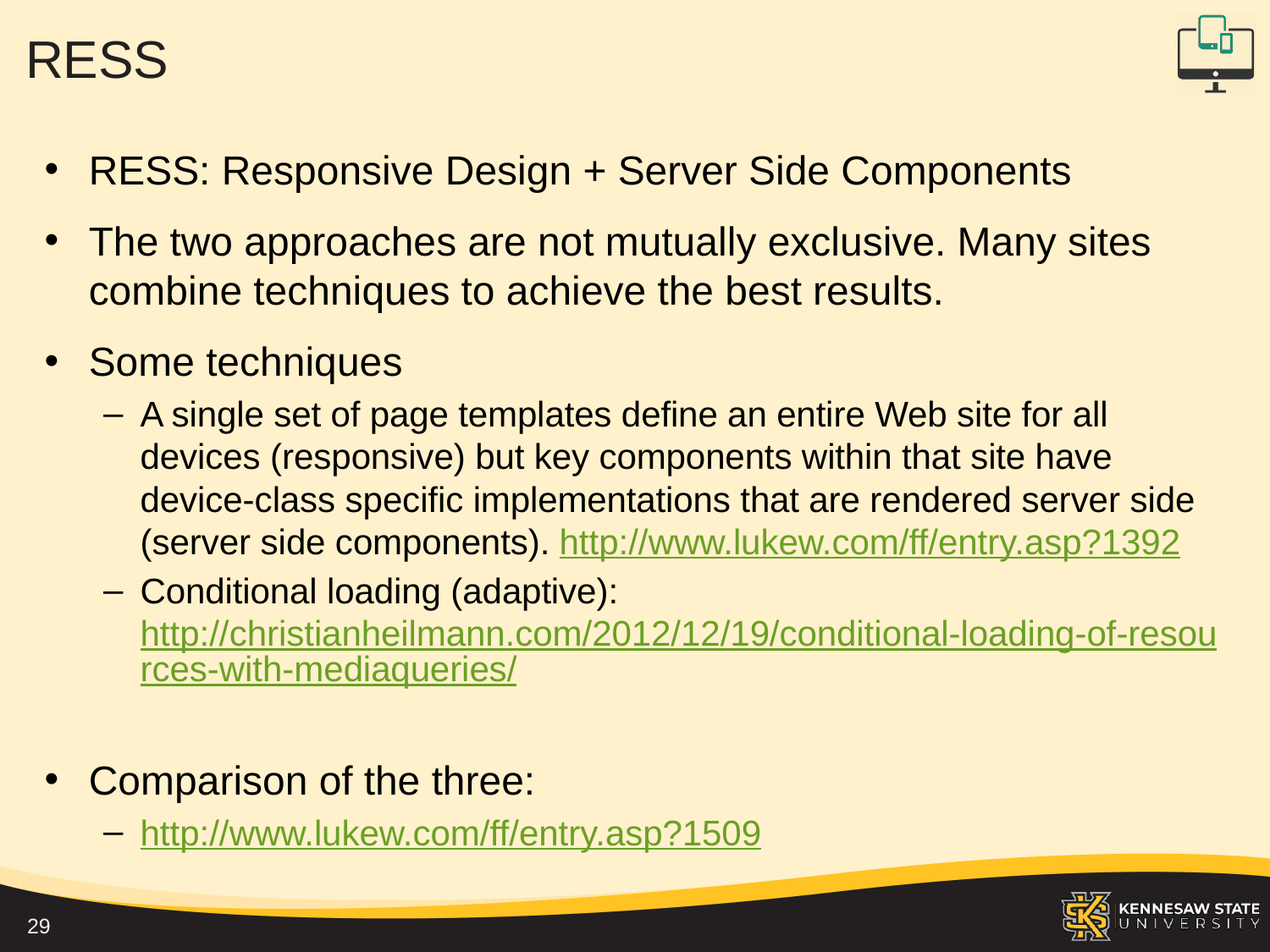

# RESS
RESS: Responsive Design + Server Side Components
The two approaches are not mutually exclusive. Many sites combine techniques to achieve the best results.
Some techniques
A single set of page templates define an entire Web site for all devices (responsive) but key components within that site have device-class specific implementations that are rendered server side (server side components). http://www.lukew.com/ff/entry.asp?1392
Conditional loading (adaptive): http://christianheilmann.com/2012/12/19/conditional-loading-of-resources-with-mediaqueries/
Comparison of the three:
http://www.lukew.com/ff/entry.asp?1509

29